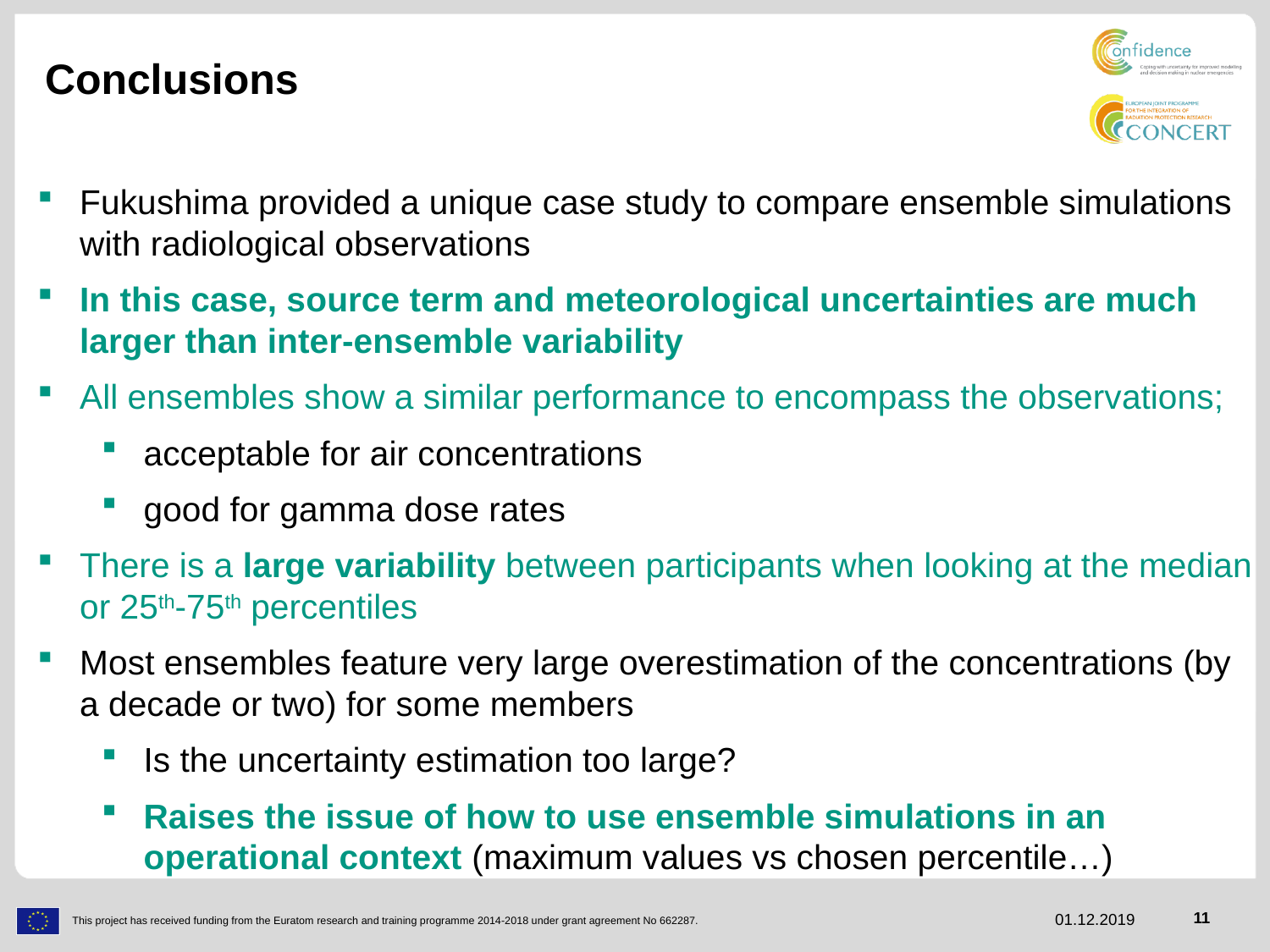

# Conclusions

Fukushima provided a unique case study to compare ensemble simulations with radiological observations
In this case, source term and meteorological uncertainties are much larger than inter-ensemble variability
All ensembles show a similar performance to encompass the observations;
acceptable for air concentrations
good for gamma dose rates
There is a large variability between participants when looking at the median or 25th-75th percentiles
Most ensembles feature very large overestimation of the concentrations (by a decade or two) for some members
Is the uncertainty estimation too large?
Raises the issue of how to use ensemble simulations in an operational context (maximum values vs chosen percentile…)